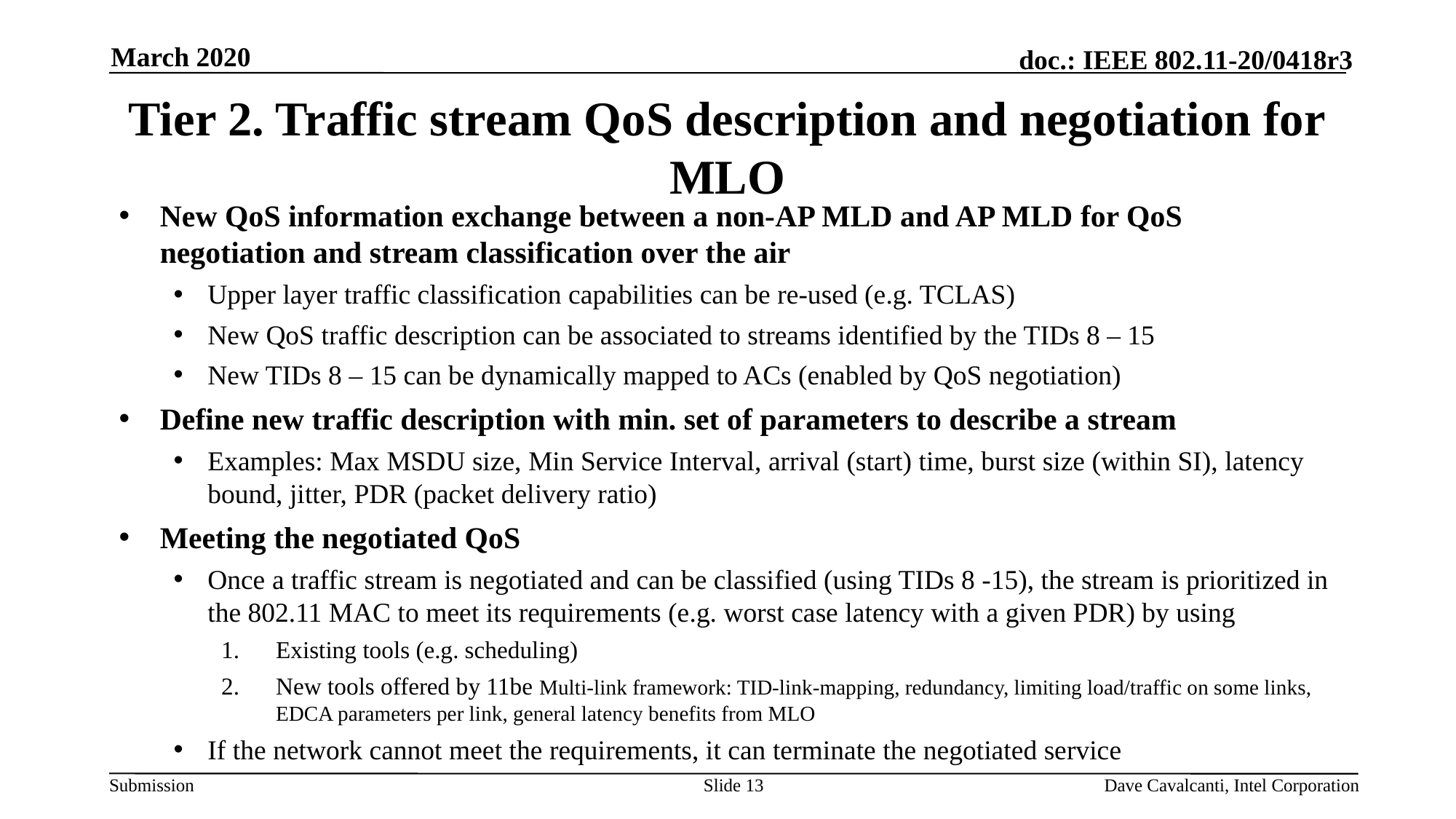

March 2020
# Tier 2. Traffic stream QoS description and negotiation for MLO
New QoS information exchange between a non-AP MLD and AP MLD for QoS negotiation and stream classification over the air
Upper layer traffic classification capabilities can be re-used (e.g. TCLAS)
New QoS traffic description can be associated to streams identified by the TIDs 8 – 15
New TIDs 8 – 15 can be dynamically mapped to ACs (enabled by QoS negotiation)
Define new traffic description with min. set of parameters to describe a stream
Examples: Max MSDU size, Min Service Interval, arrival (start) time, burst size (within SI), latency bound, jitter, PDR (packet delivery ratio)
Meeting the negotiated QoS
Once a traffic stream is negotiated and can be classified (using TIDs 8 -15), the stream is prioritized in the 802.11 MAC to meet its requirements (e.g. worst case latency with a given PDR) by using
Existing tools (e.g. scheduling)
New tools offered by 11be Multi-link framework: TID-link-mapping, redundancy, limiting load/traffic on some links, EDCA parameters per link, general latency benefits from MLO
If the network cannot meet the requirements, it can terminate the negotiated service

Slide 13
Dave Cavalcanti, Intel Corporation